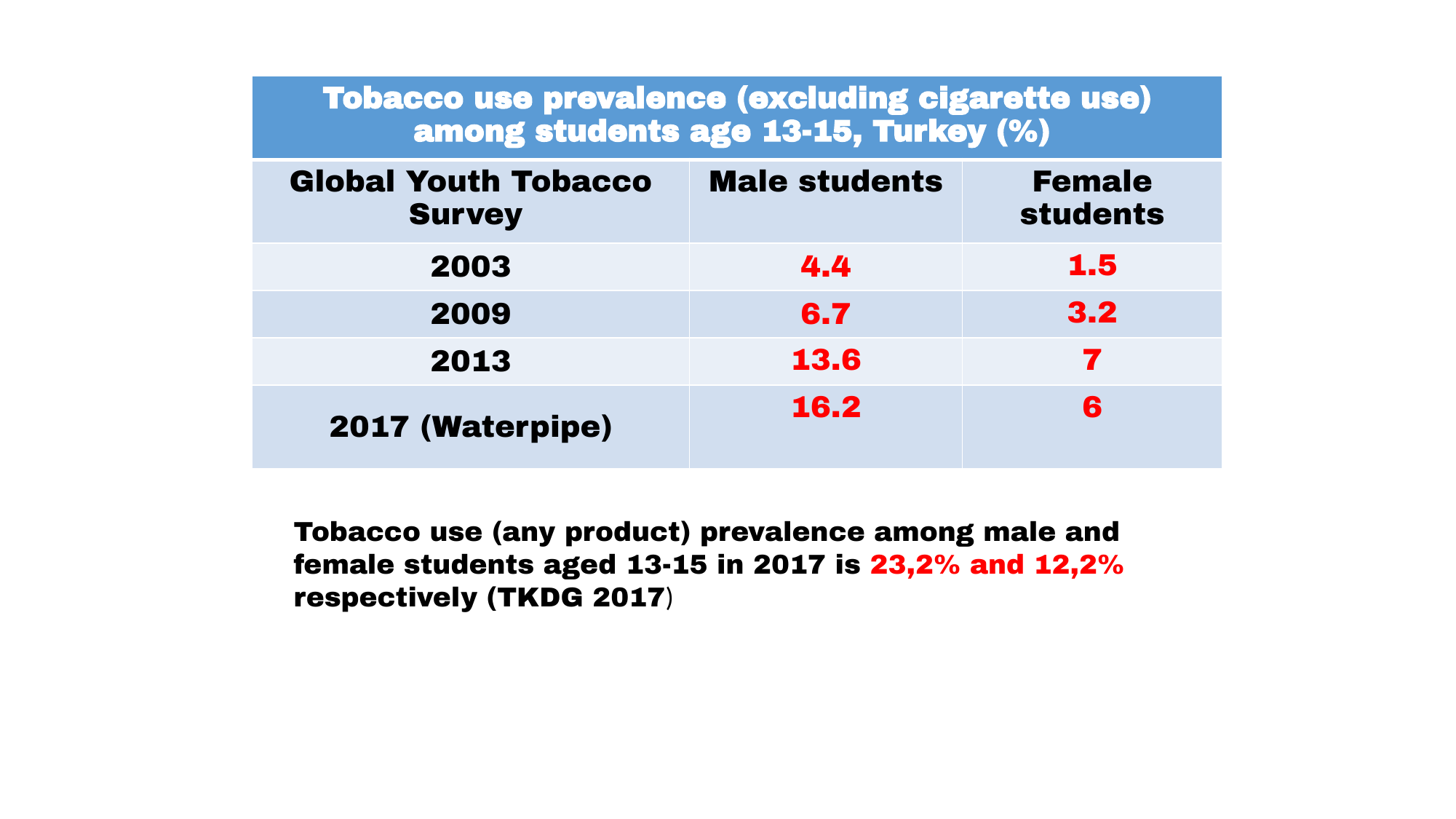

| Tobacco use prevalence (excluding cigarette use) among students age 13-15, Turkey (%) |  |  |
| --- | --- | --- |
| Global Youth Tobacco Survey | Male students | Female students |
| 2003 | 4.4 | 1.5 |
| 2009 | 6.7 | 3.2 |
| 2013 | 13.6 | 7 |
| 2017 (Waterpipe) | 16.2 | 6 |
Tobacco use (any product) prevalence among male and female students aged 13-15 in 2017 is 23,2% and 12,2% respectively (TKDG 2017)